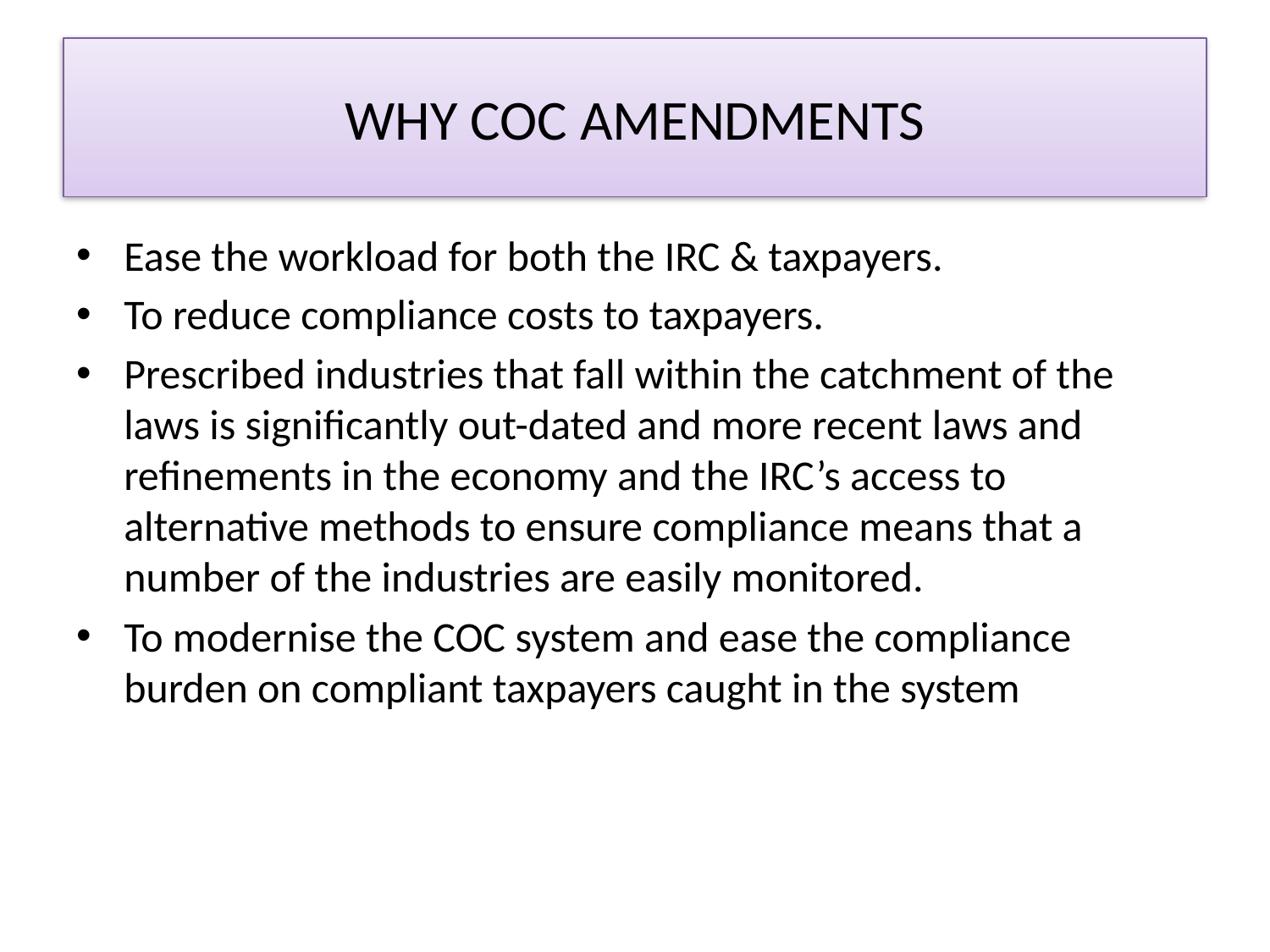

# WHY COC AMENDMENTS
Ease the workload for both the IRC & taxpayers.
To reduce compliance costs to taxpayers.
Prescribed industries that fall within the catchment of the laws is significantly out-dated and more recent laws and refinements in the economy and the IRC’s access to alternative methods to ensure compliance means that a number of the industries are easily monitored.
To modernise the COC system and ease the compliance burden on compliant taxpayers caught in the system